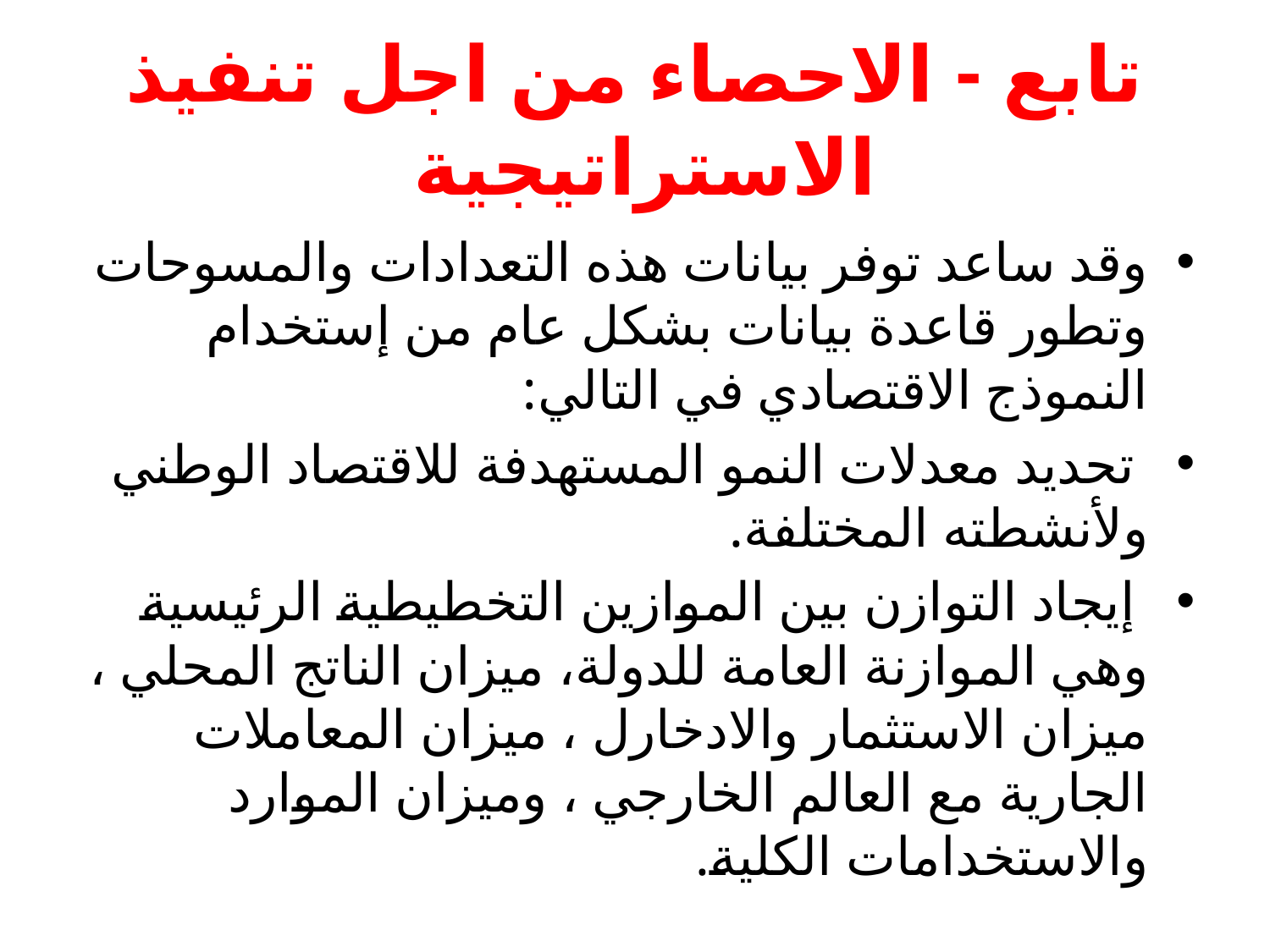

# تابع - الاحصاء من اجل تنفيذ الاستراتيجية
وقد ساعد توفر بيانات هذه التعدادات والمسوحات  وتطور قاعدة بيانات بشكل عام من إستخدام النموذج الاقتصادي في التالي:
 تحديد معدلات النمو المستهدفة للاقتصاد الوطني ولأنشطته المختلفة.
 إيجاد التوازن بين الموازين التخطيطية الرئيسية وهي الموازنة العامة للدولة، ميزان الناتج المحلي ، ميزان الاستثمار والادخارل ، ميزان المعاملات الجارية مع العالم الخارجي ، وميزان الموارد والاستخدامات الكلية.